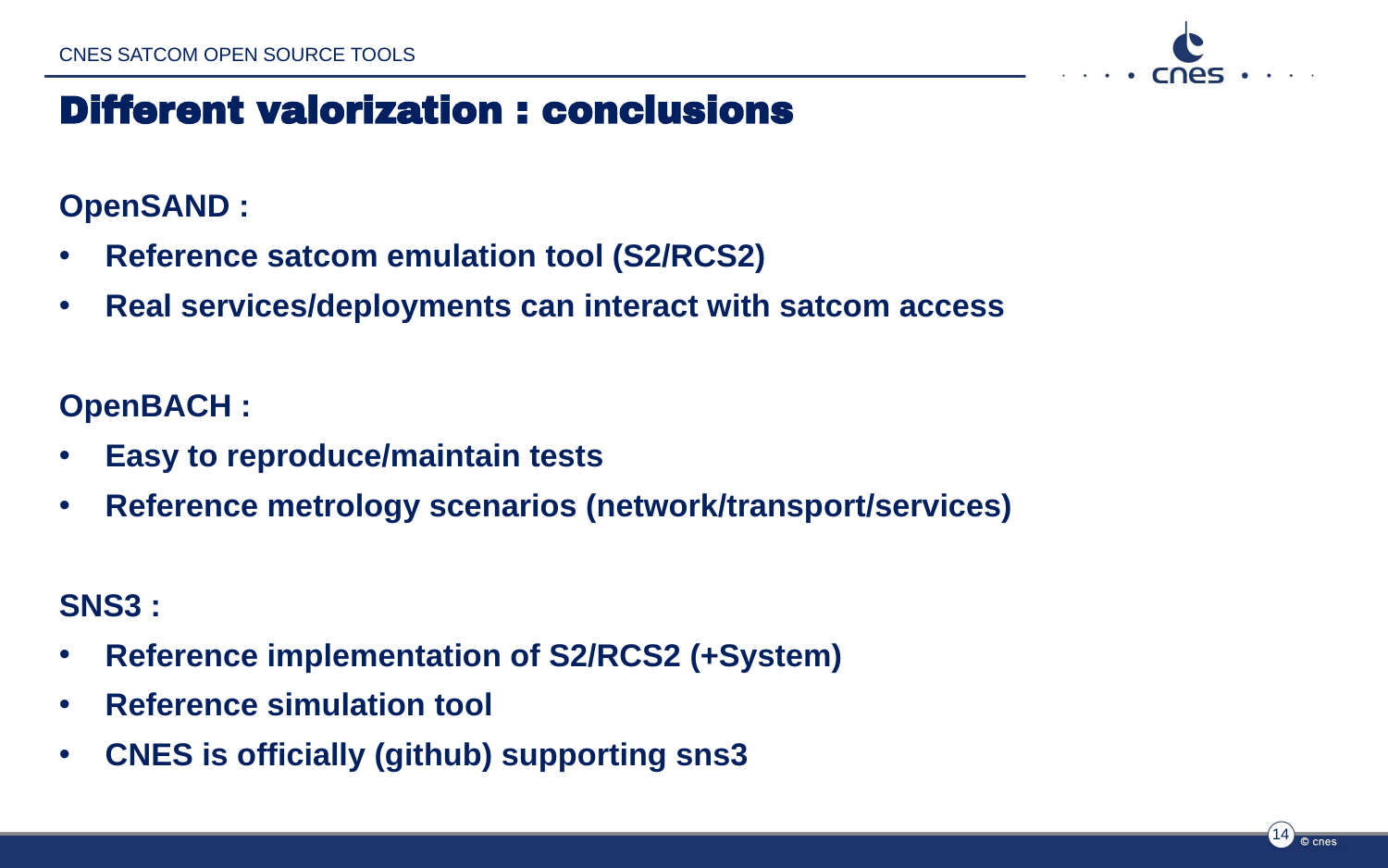

CNES SATCOM OPEN SOURCE TOOLS

# Different valorization : conclusions
OpenSAND :
Reference satcom emulation tool (S2/RCS2)
Real services/deployments can interact with satcom access

OpenBACH :
Easy to reproduce/maintain tests
Reference metrology scenarios (network/transport/services)

SNS3 :
Reference implementation of S2/RCS2 (+System)
Reference simulation tool
CNES is officially (github) supporting sns3

14